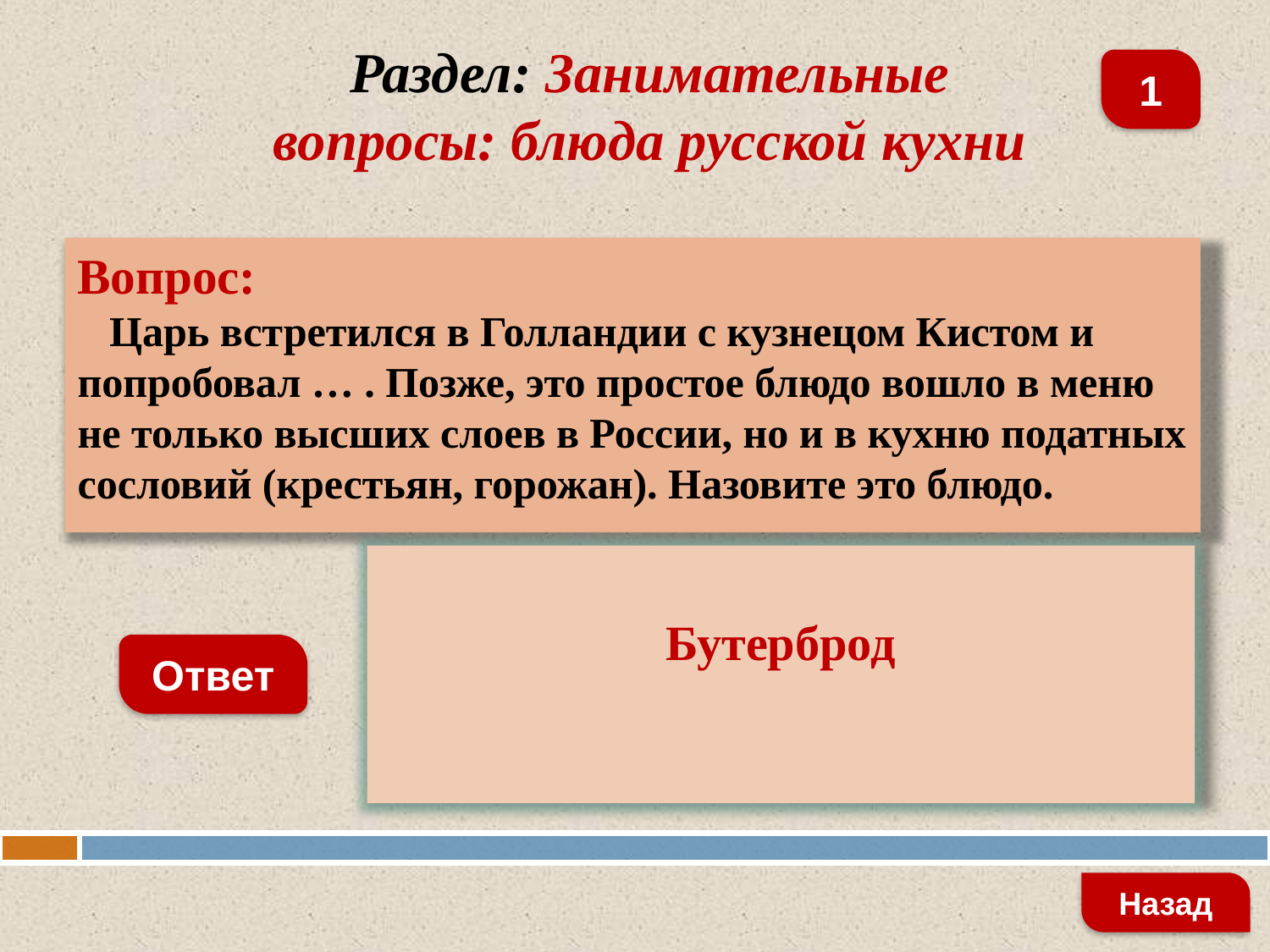

1
Раздел: Занимательные вопросы: блюда русской кухни
Вопрос:
   Царь встретился в Голландии с кузнецом Кистом и попробовал … . Позже, это простое блюдо вошло в меню не только высших слоев в России, но и в кухню податных сословий (крестьян, горожан). Назовите это блюдо.

Бутерброд
Ответ

Назад